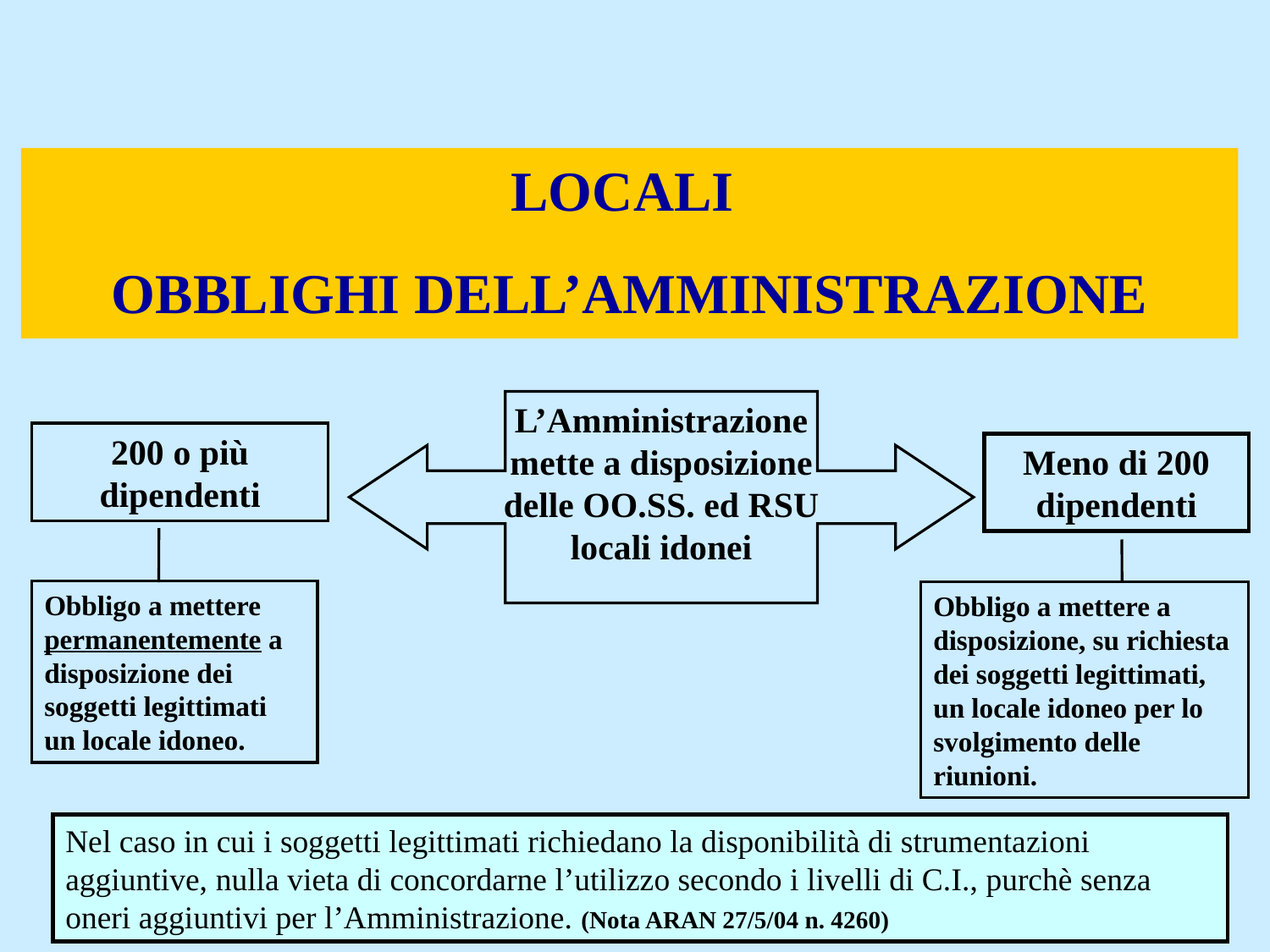

LOCALI
OBBLIGHI DELL’AMMINISTRAZIONE

L’Amministrazione mette a disposizione delle OO.SS. ed RSU locali idonei
200 o più dipendenti
Meno di 200 dipendenti

Obbligo a mettere permanentemente a disposizione dei soggetti legittimati un locale idoneo.
Obbligo a mettere a disposizione, su richiesta dei soggetti legittimati, un locale idoneo per lo svolgimento delle riunioni.
Nel caso in cui i soggetti legittimati richiedano la disponibilità di strumentazioni aggiuntive, nulla vieta di concordarne l’utilizzo secondo i livelli di C.I., purchè senza oneri aggiuntivi per l’Amministrazione. (Nota ARAN 27/5/04 n. 4260)‏
16